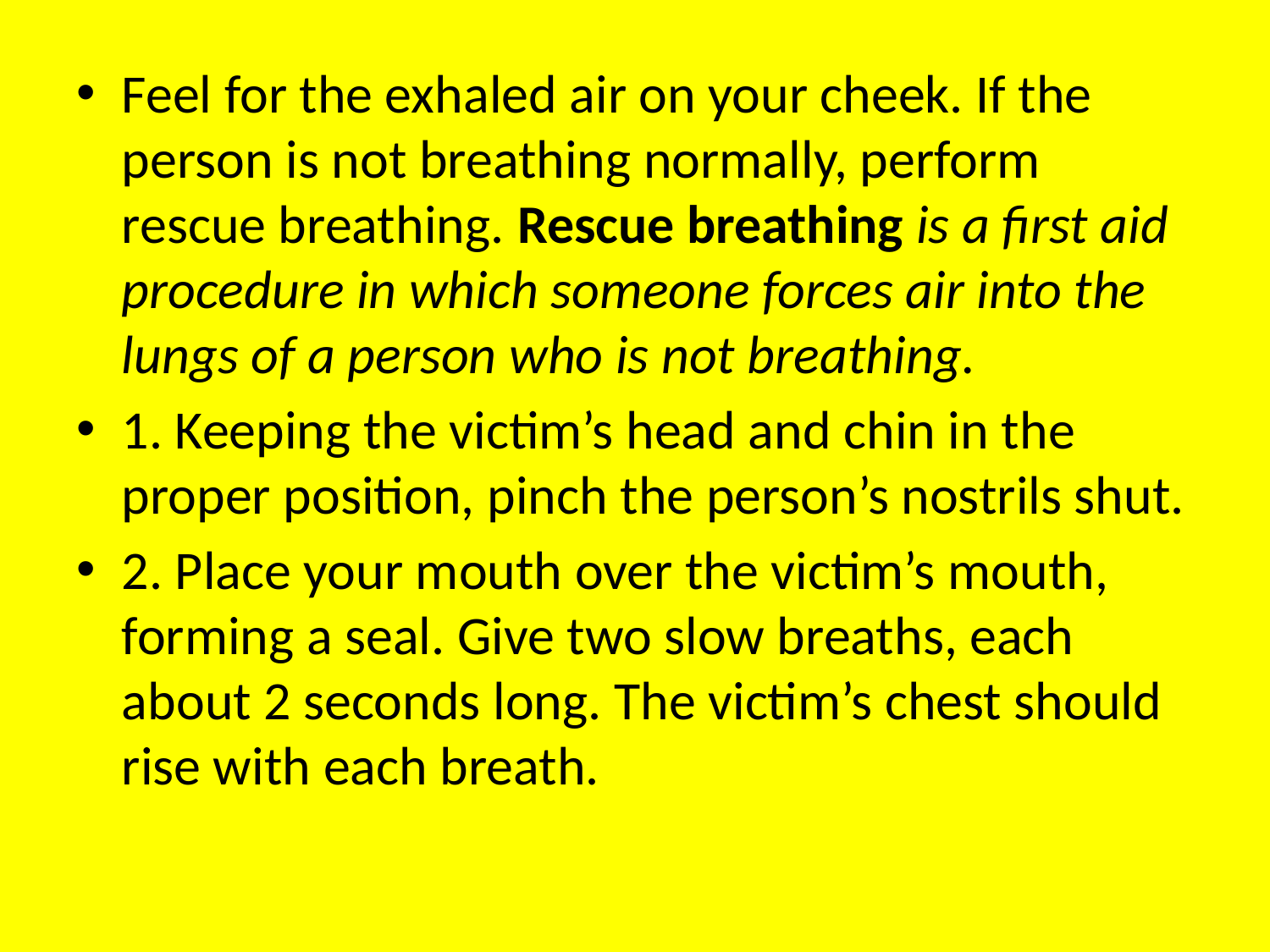

#
Feel for the exhaled air on your cheek. If the person is not breathing normally, perform rescue breathing. Rescue breathing is a first aid procedure in which someone forces air into the lungs of a person who is not breathing.
1. Keeping the victim’s head and chin in the proper position, pinch the person’s nostrils shut.
2. Place your mouth over the victim’s mouth, forming a seal. Give two slow breaths, each about 2 seconds long. The victim’s chest should rise with each breath.